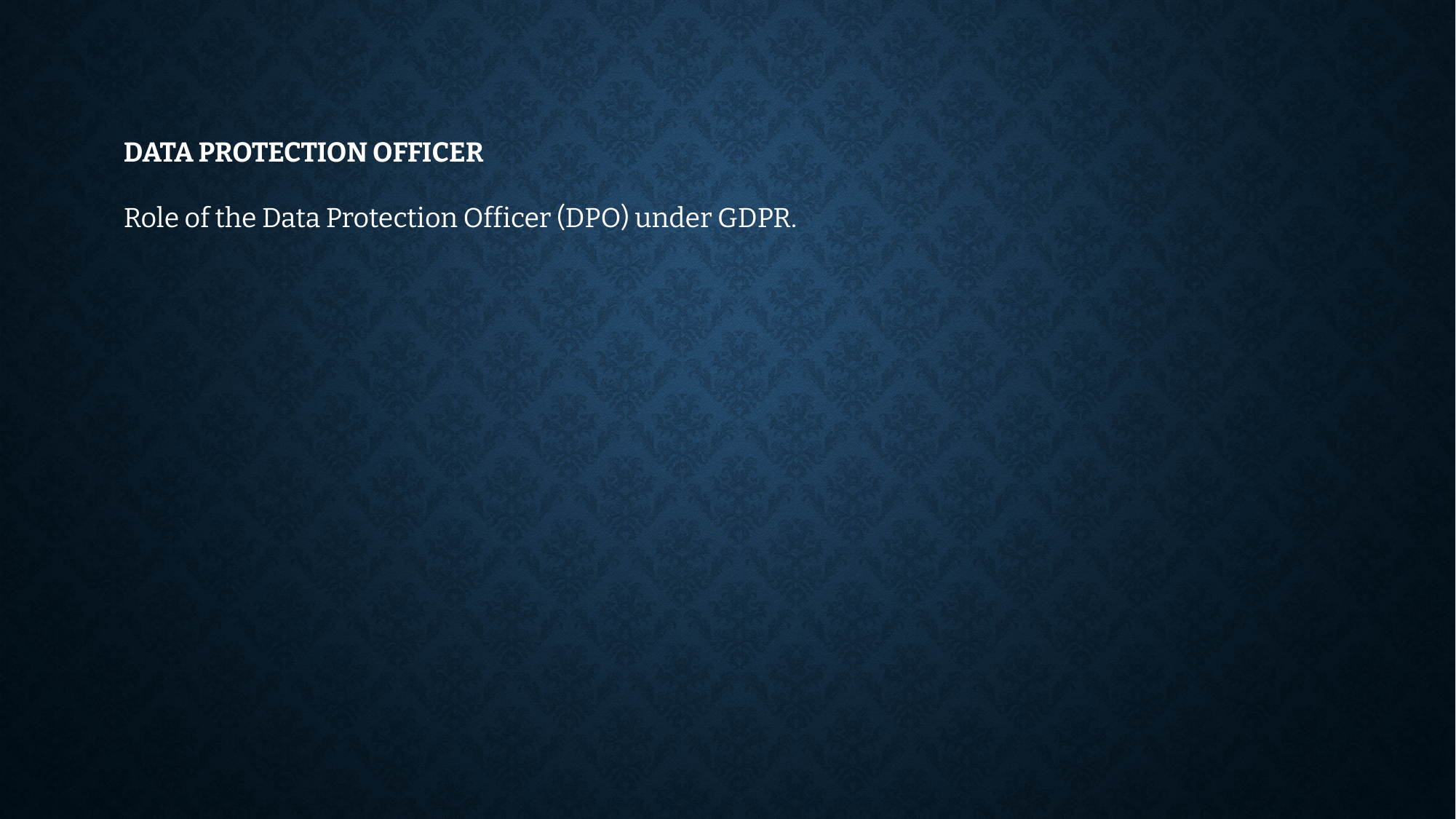

DATA PROTECTION OFFICER

Role of the Data Protection Officer (DPO) under GDPR.